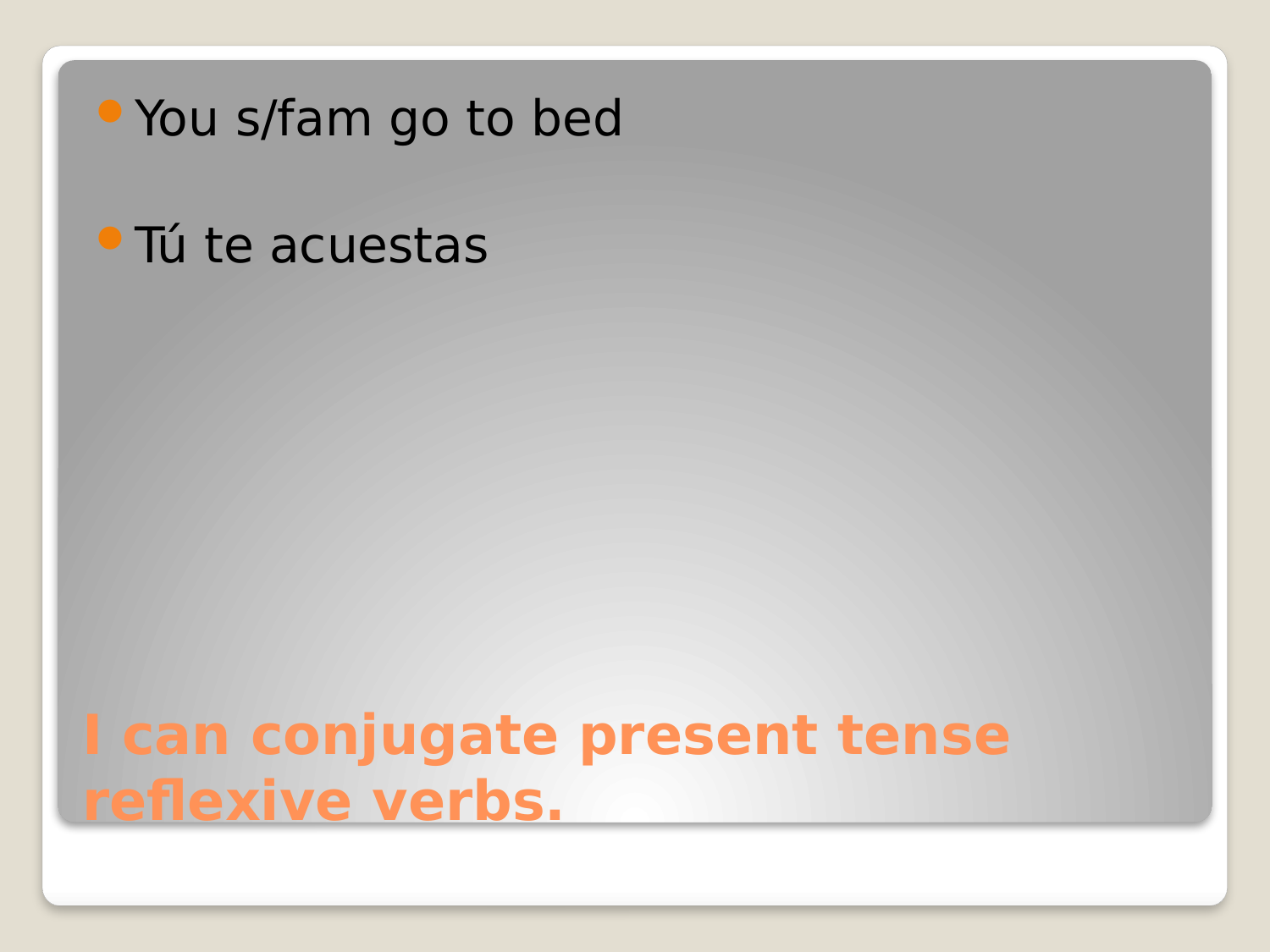

You s/fam go to bed

Tú te acuestas
# I can conjugate present tense reflexive verbs.